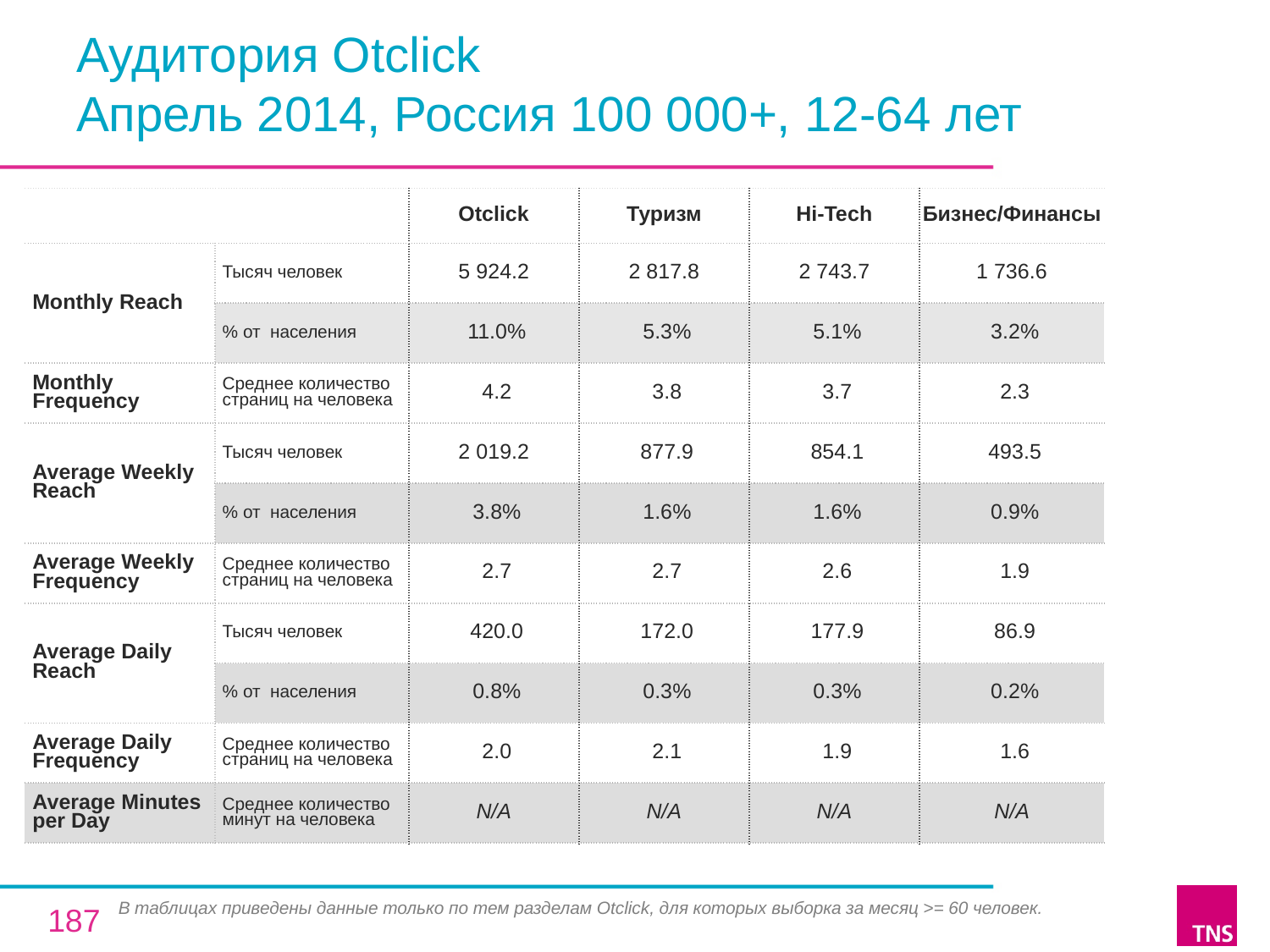

# Аудитория Otclick Апрель 2014, Россия 100 000+, 12-64 лет
|  |  | Otclick | Туризм | Hi-Tech | Бизнес/Финансы |
| --- | --- | --- | --- | --- | --- |
| Monthly Reach | Тысяч человек | 5 924.2 | 2 817.8 | 2 743.7 | 1 736.6 |
|  | % от населения | 11.0% | 5.3% | 5.1% | 3.2% |
| Monthly Frequency | Среднее количество страниц на человека | 4.2 | 3.8 | 3.7 | 2.3 |
| Average Weekly Reach | Тысяч человек | 2 019.2 | 877.9 | 854.1 | 493.5 |
|  | % от населения | 3.8% | 1.6% | 1.6% | 0.9% |
| Average Weekly Frequency | Среднее количество страниц на человека | 2.7 | 2.7 | 2.6 | 1.9 |
| Average Daily Reach | Тысяч человек | 420.0 | 172.0 | 177.9 | 86.9 |
|  | % от населения | 0.8% | 0.3% | 0.3% | 0.2% |
| Average Daily Frequency | Среднее количество страниц на человека | 2.0 | 2.1 | 1.9 | 1.6 |
| Average Minutes per Day | Среднее количество минут на человека | N/A | N/A | N/A | N/A |
В таблицах приведены данные только по тем разделам Otclick, для которых выборка за месяц >= 60 человек.
187